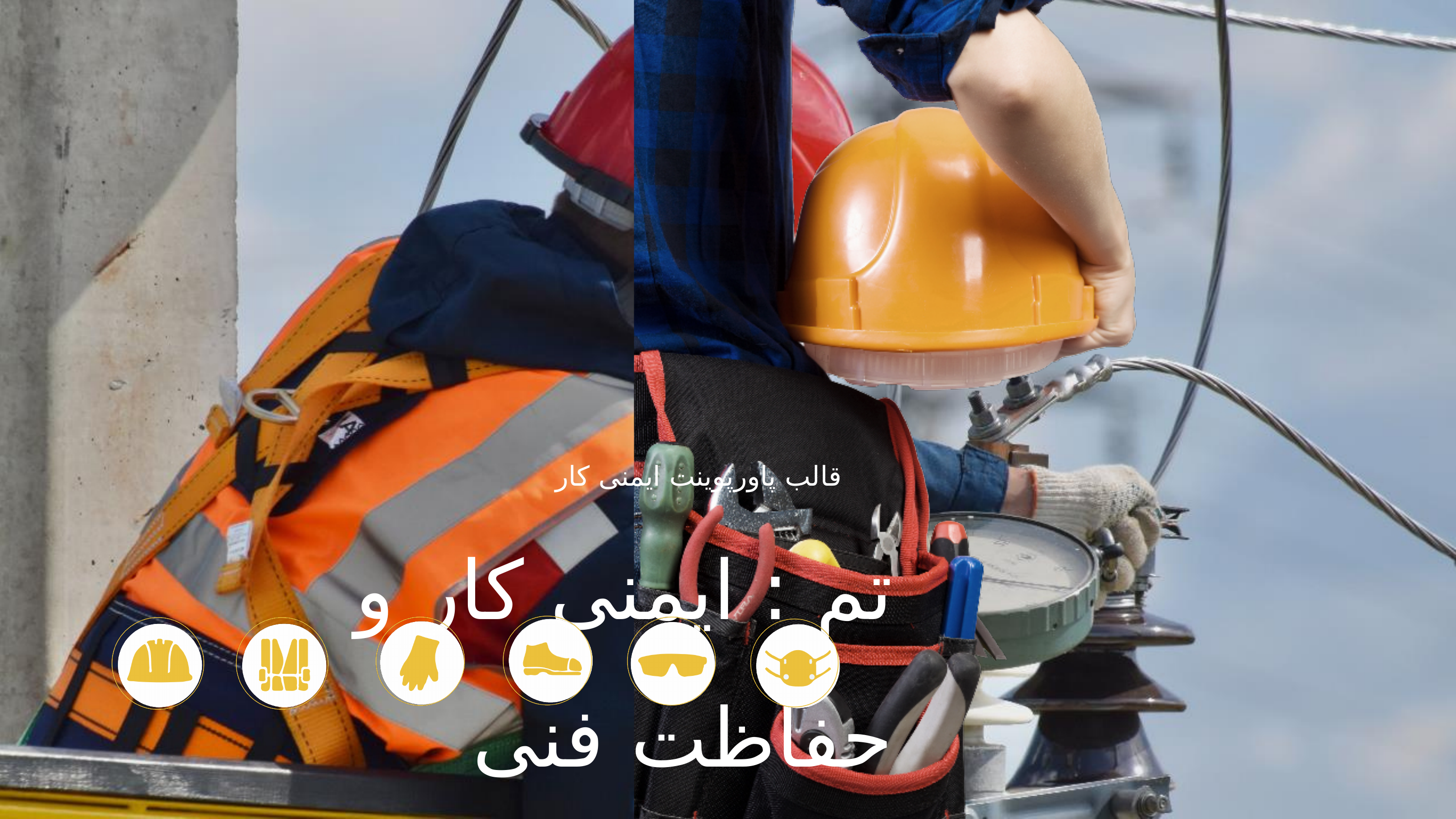

قالب پاورپوینت ایمنی کار
تم : ایمنی کار و حفاظت فنی